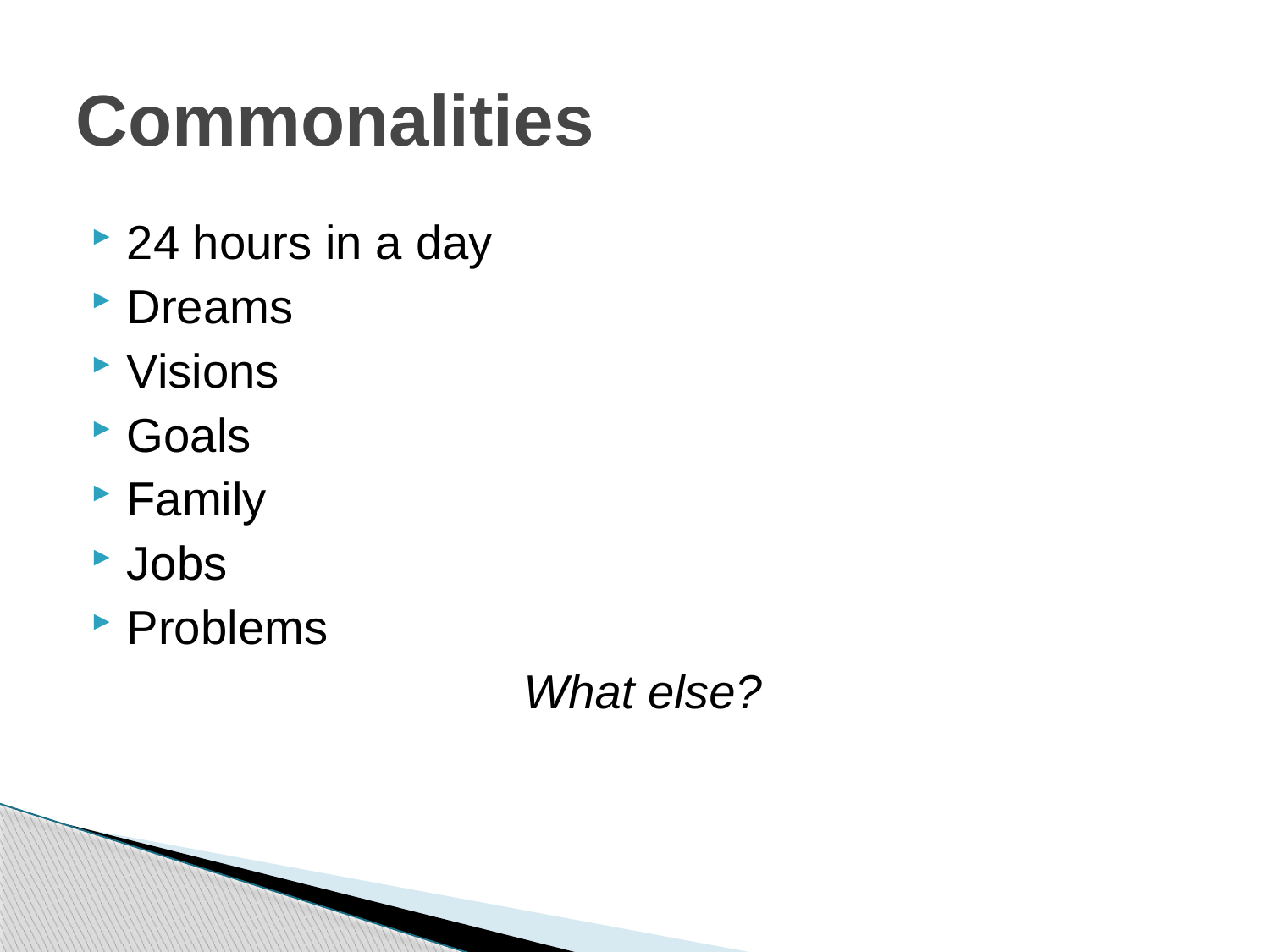

# Commonalities
24 hours in a day
Dreams
Visions
Goals
Family
Jobs
Problems
What else?